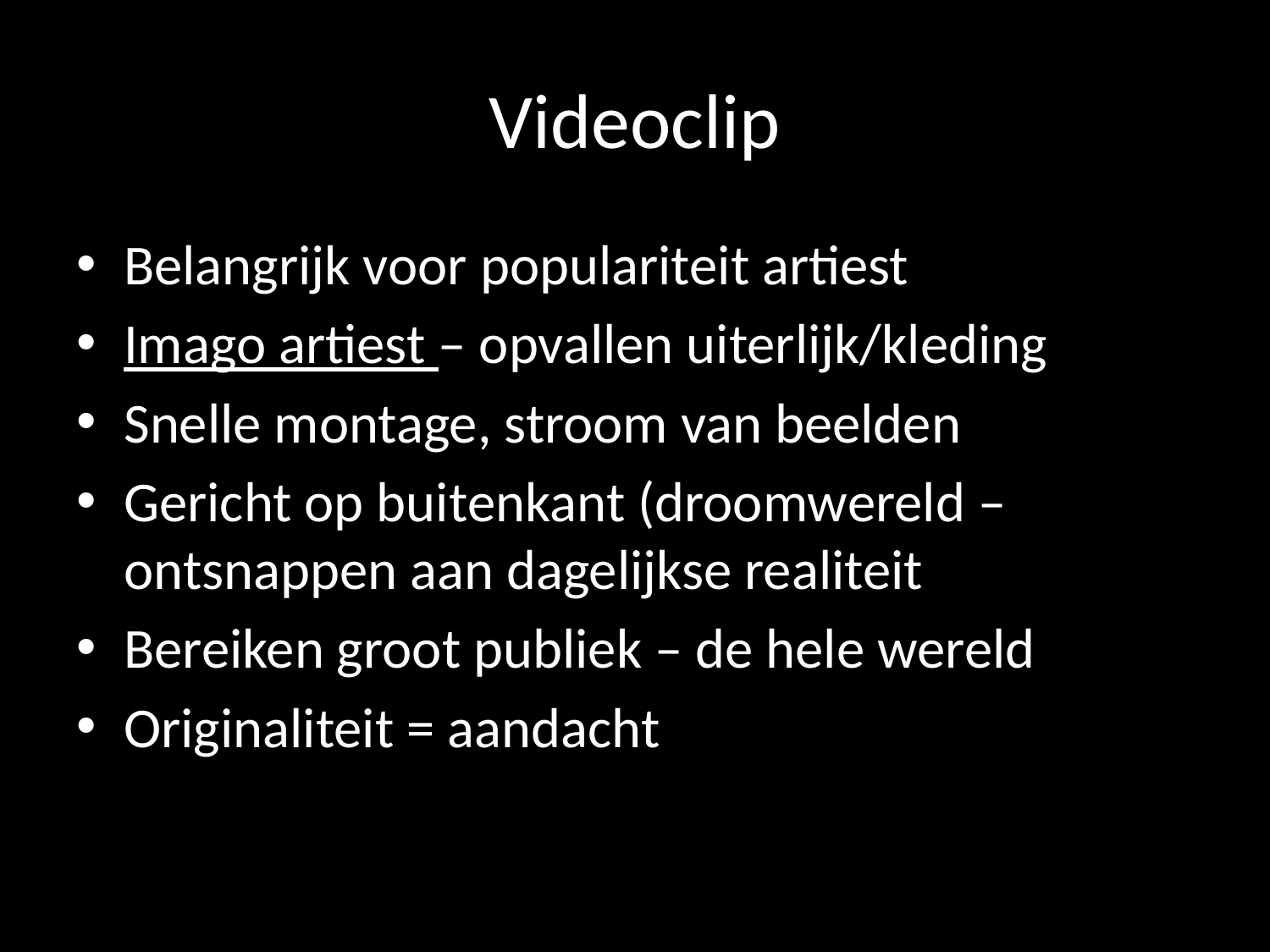

# Videoclip
Belangrijk voor populariteit artiest
Imago artiest – opvallen uiterlijk/kleding
Snelle montage, stroom van beelden
Gericht op buitenkant (droomwereld – ontsnappen aan dagelijkse realiteit
Bereiken groot publiek – de hele wereld
Originaliteit = aandacht